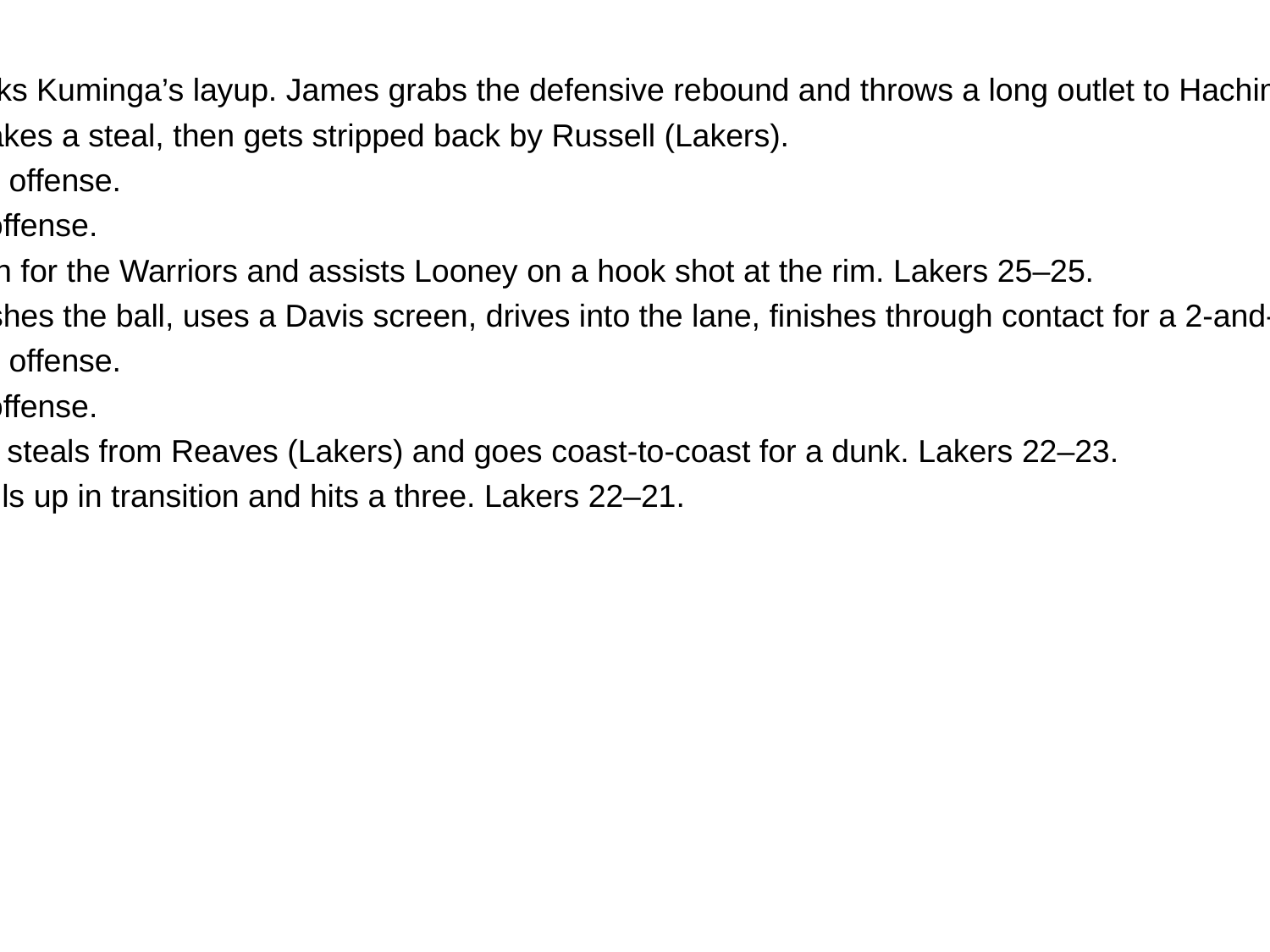

06:30 Davis (Lakers) blocks Kuminga’s layup. James grabs the defensive rebound and throws a long outlet to Hachimura for a fast-break dunk. Lakers 27–25.
06:48 Curry (Warriors) makes a steal, then gets stripped back by Russell (Lakers).
07:00 Warriors timeout on offense.
07:24 Lakers timeout on offense.
07:48 Chris Paul checks in for the Warriors and assists Looney on a hook shot at the rim. Lakers 25–25.
08:10 James (Lakers) pushes the ball, uses a Davis screen, drives into the lane, finishes through contact for a 2-and-1, and makes the free throw. Lakers 25–23.
08:32 Warriors timeout on offense.
08:56 Lakers timeout on offense.
09:20 Kuminga (Warriors) steals from Reaves (Lakers) and goes coast-to-coast for a dunk. Lakers 22–23.
09:30 Curry (Warriors) pulls up in transition and hits a three. Lakers 22–21.